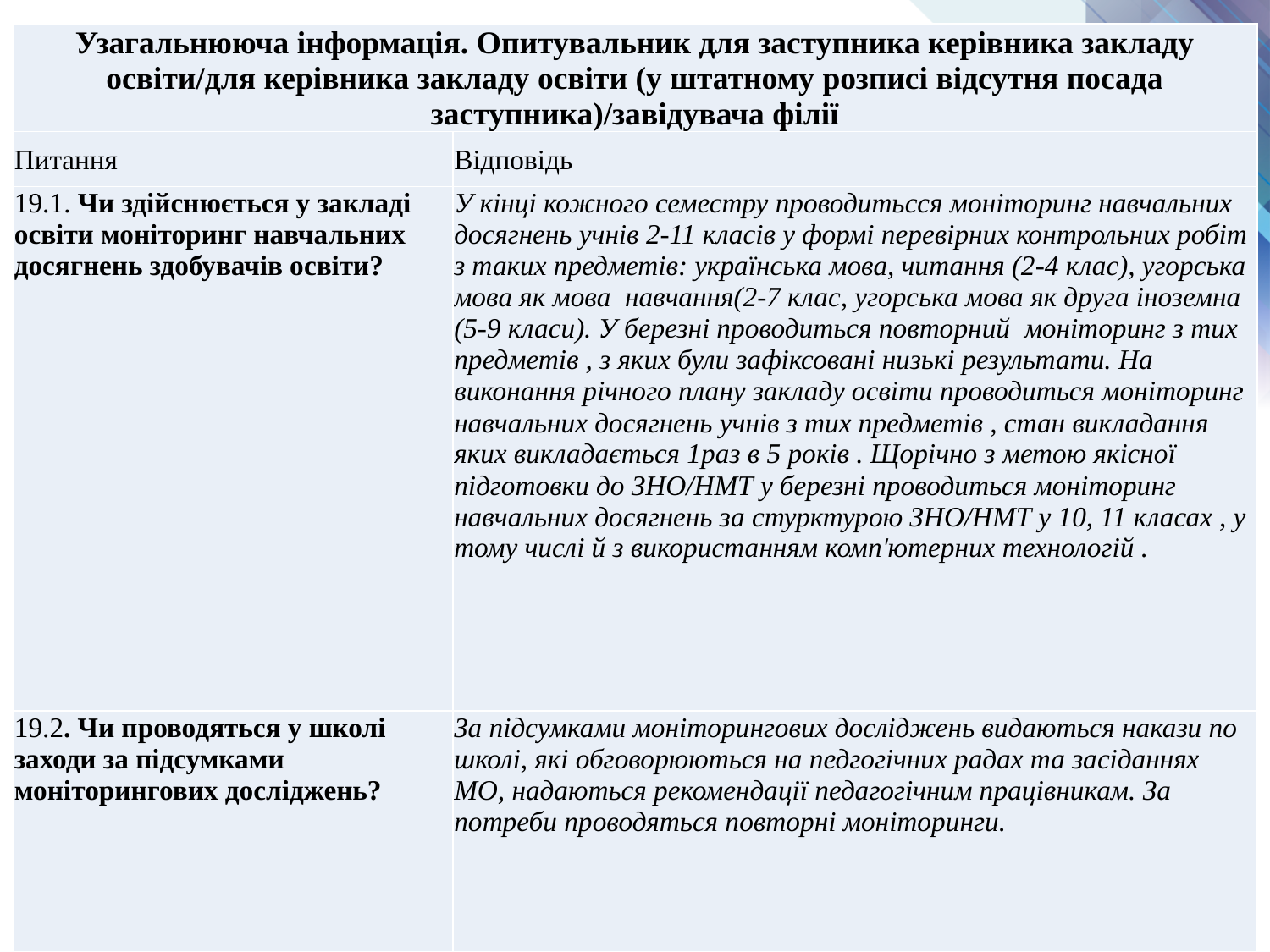

| Узагальнююча інформація. Опитувальник для заступника керівника закладу освіти/для керівника закладу освіти (у штатному розписі відсутня посада заступника)/завідувача філії |  |
| --- | --- |
| Питання | Відповідь |
| 19.1. Чи здійснюється у закладі освіти моніторинг навчальних досягнень здобувачів освіти? | У кінці кожного семестру проводитьсся моніторинг навчальних досягнень учнів 2-11 класів у формі перевірних контрольних робіт з таких предметів: українська мова, читання (2-4 клас), угорська мова як мова навчання(2-7 клас, угорська мова як друга іноземна (5-9 класи). У березні проводиться повторний моніторинг з тих предметів , з яких були зафіксовані низькі результати. На виконання річного плану закладу освіти проводиться моніторинг навчальних досягнень учнів з тих предметів , стан викладання яких викладається 1раз в 5 років . Щорічно з метою якісної підготовки до ЗНО/НМТ у березні проводиться моніторинг навчальних досягнень за стурктурою ЗНО/НМТ у 10, 11 класах , у тому числі й з використанням комп'ютерних технологій . |
| 19.2. Чи проводяться у школі заходи за підсумками моніторингових досліджень? | За підсумками моніторингових досліджень видаються накази по школі, які обговорюються на педгогічних радах та засіданнях МО, надаються рекомендації педагогічним працівникам. За потреби проводяться повторні моніторинги. |
#